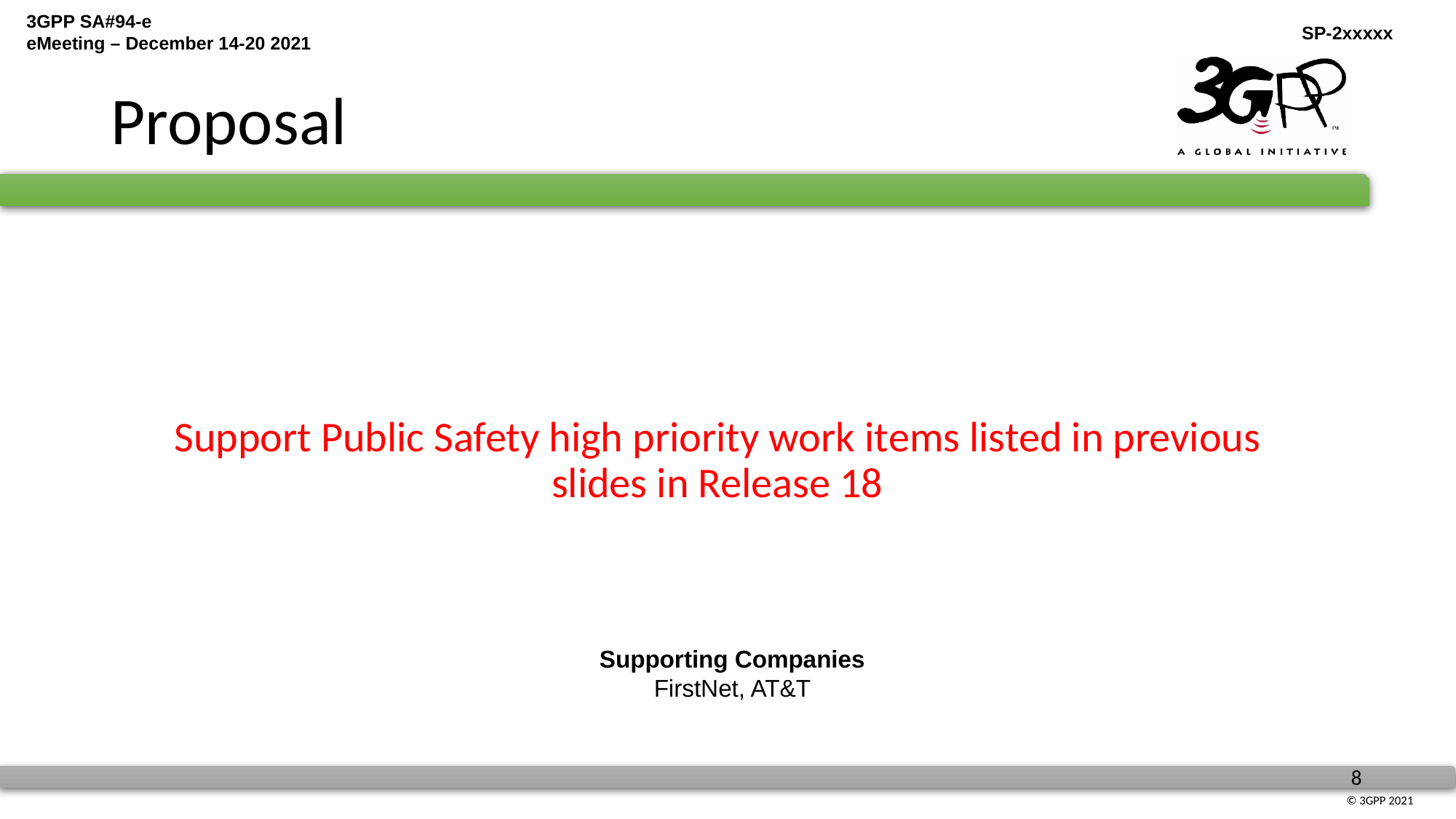

# Proposal
Support Public Safety high priority work items listed in previous slides in Release 18
Supporting Companies
FirstNet, AT&T